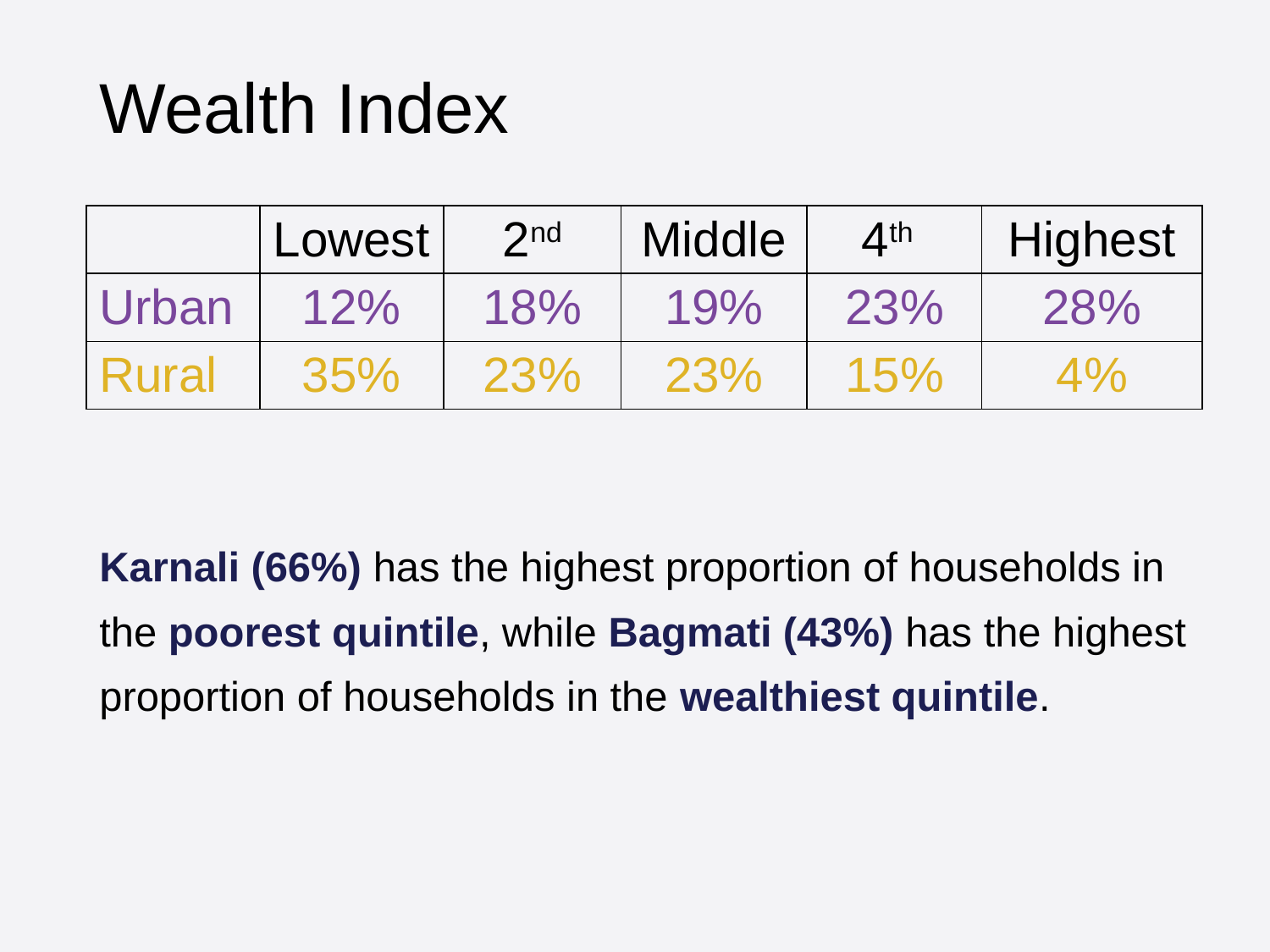

# Wealth Index
|  | Lowest | 2nd | Middle | 4th | Highest |
| --- | --- | --- | --- | --- | --- |
| Urban | 12% | 18% | 19% | 23% | 28% |
| Rural | 35% | 23% | 23% | 15% | 4% |
Karnali (66%) has the highest proportion of households in the poorest quintile, while Bagmati (43%) has the highest proportion of households in the wealthiest quintile.